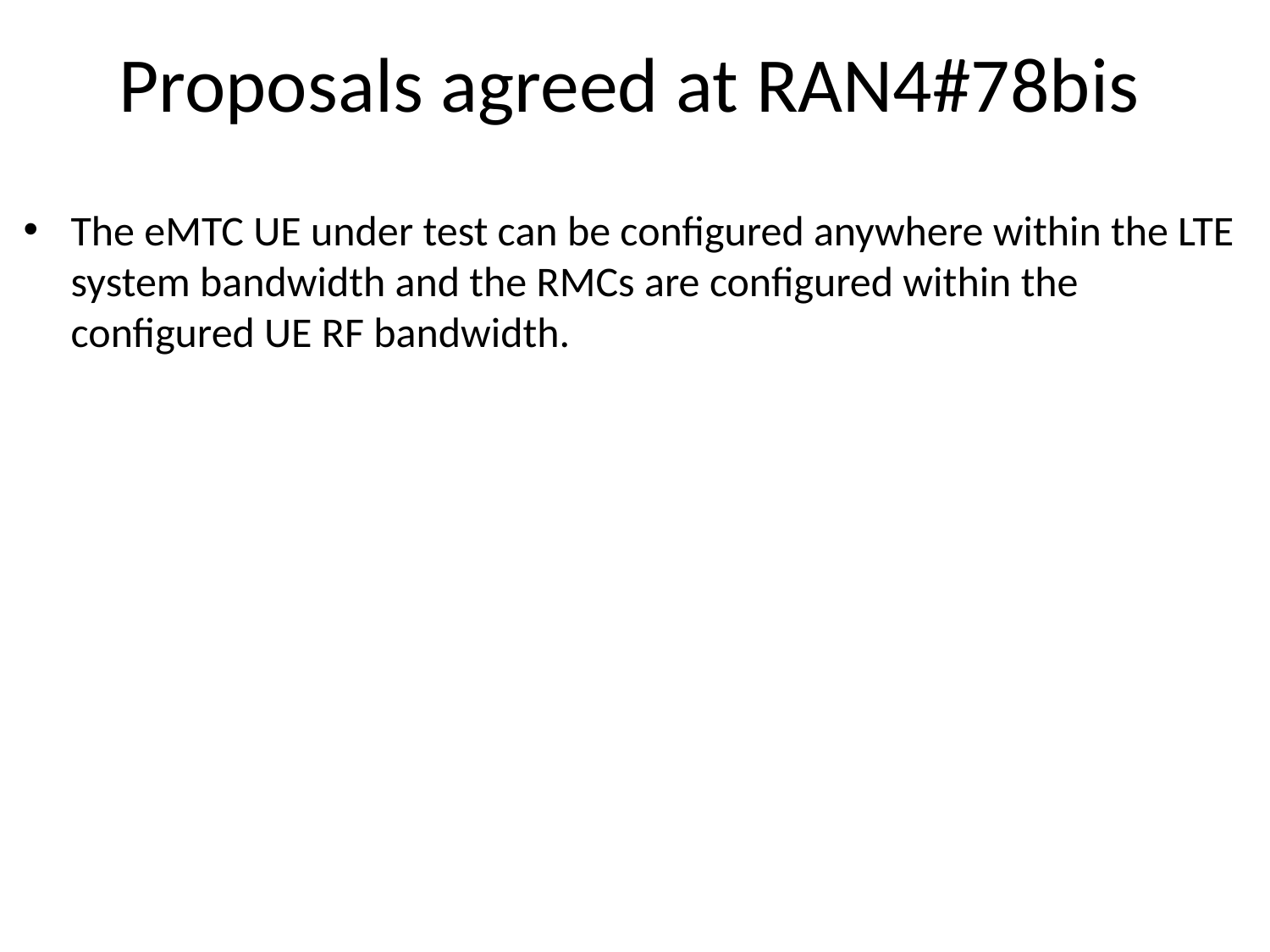

# Proposals agreed at RAN4#78bis

The eMTC UE under test can be configured anywhere within the LTE system bandwidth and the RMCs are configured within the configured UE RF bandwidth.